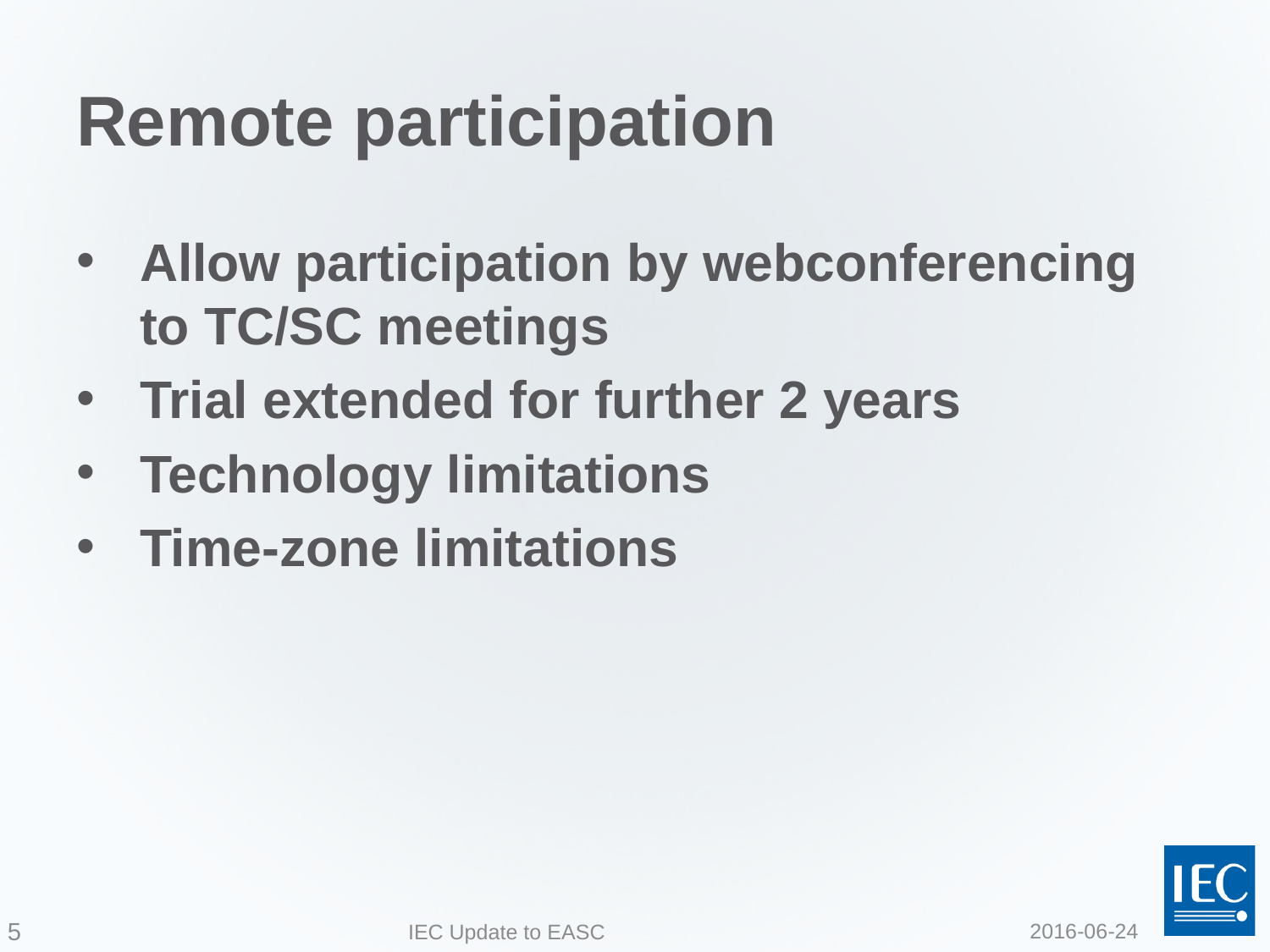

# Remote participation
Allow participation by webconferencing to TC/SC meetings
Trial extended for further 2 years
Technology limitations
Time-zone limitations
5
2016-06-24
IEC Update to EASC